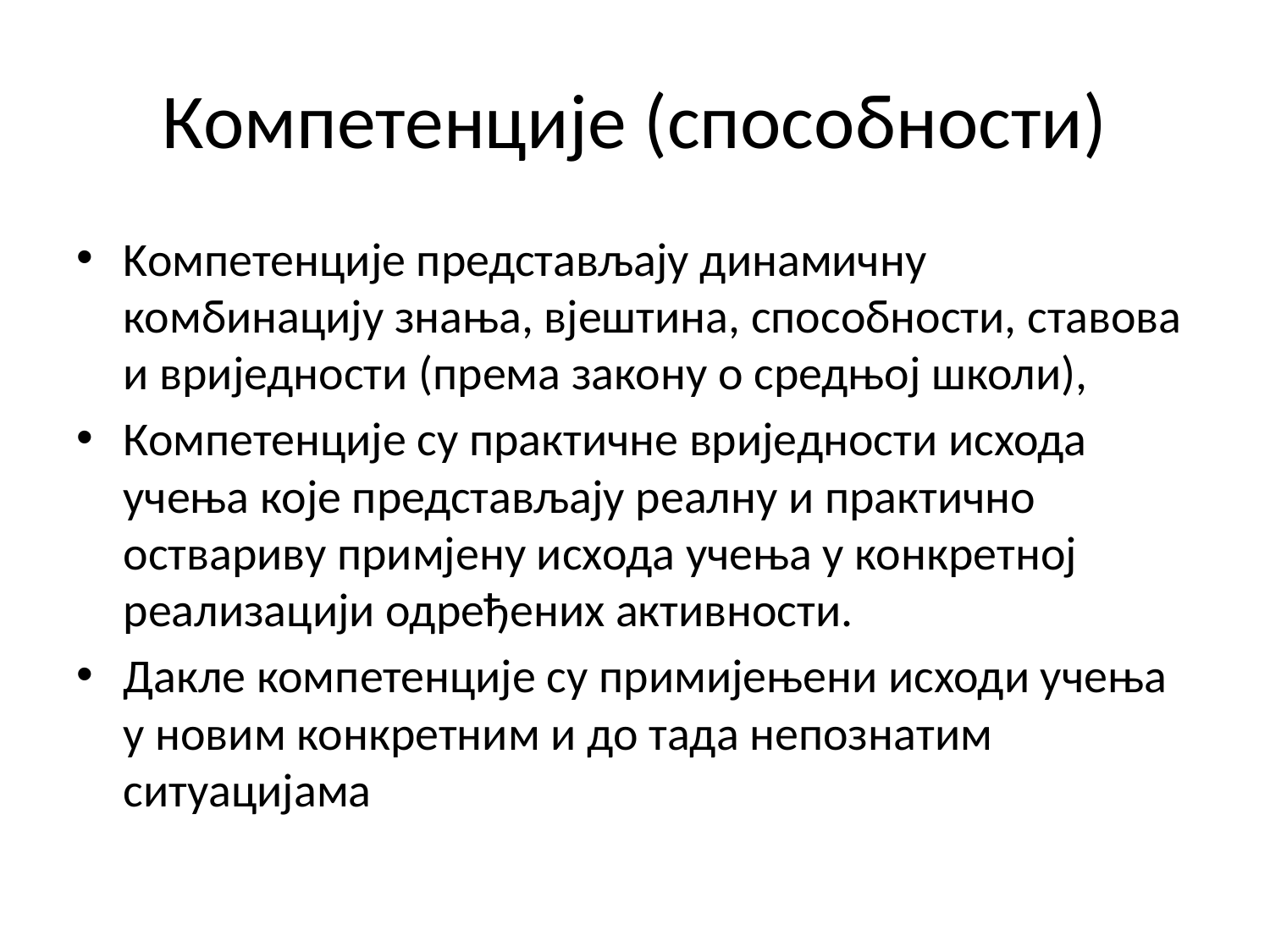

# Компетенције (способности)
Kомпетенције представљају динамичну комбинацију знања, вјештина, способности, ставова и вриједности (према закону о средњој школи),
Компетенције су практичне вриједности исхода учења које представљају реалну и практично оствариву примјену исхода учења у конкретној реализацији одређених активности.
Дакле компетенције су примијењени исходи учења у новим конкретним и до тада непознатим ситуацијама